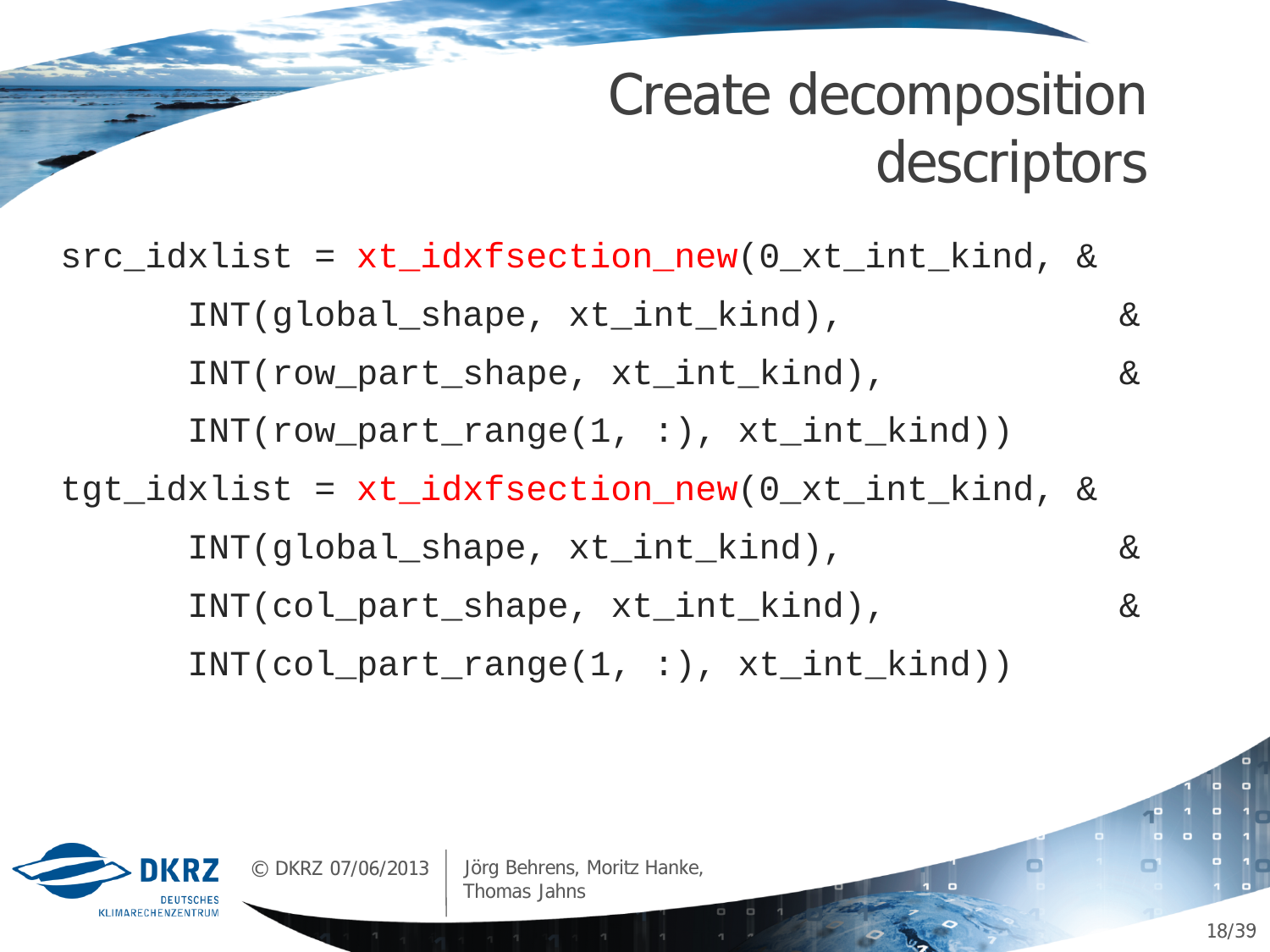

# Create decomposition descriptors
	src_idxlist = xt_idxfsection_new(0_xt_int_kind, &
		INT(global_shape, xt_int_kind),             &
		INT(row_part_shape, xt_int_kind),           &
		INT(row_part_range(1, :), xt_int_kind))
	tgt_idxlist = xt_idxfsection_new(0_xt_int_kind, &
		INT(global_shape, xt_int_kind),             &
		INT(col_part_shape, xt_int_kind),           &
		INT(col_part_range(1, :), xt_int_kind))
Jörg Behrens, Moritz Hanke, Thomas Jahns
07/06/2013
18